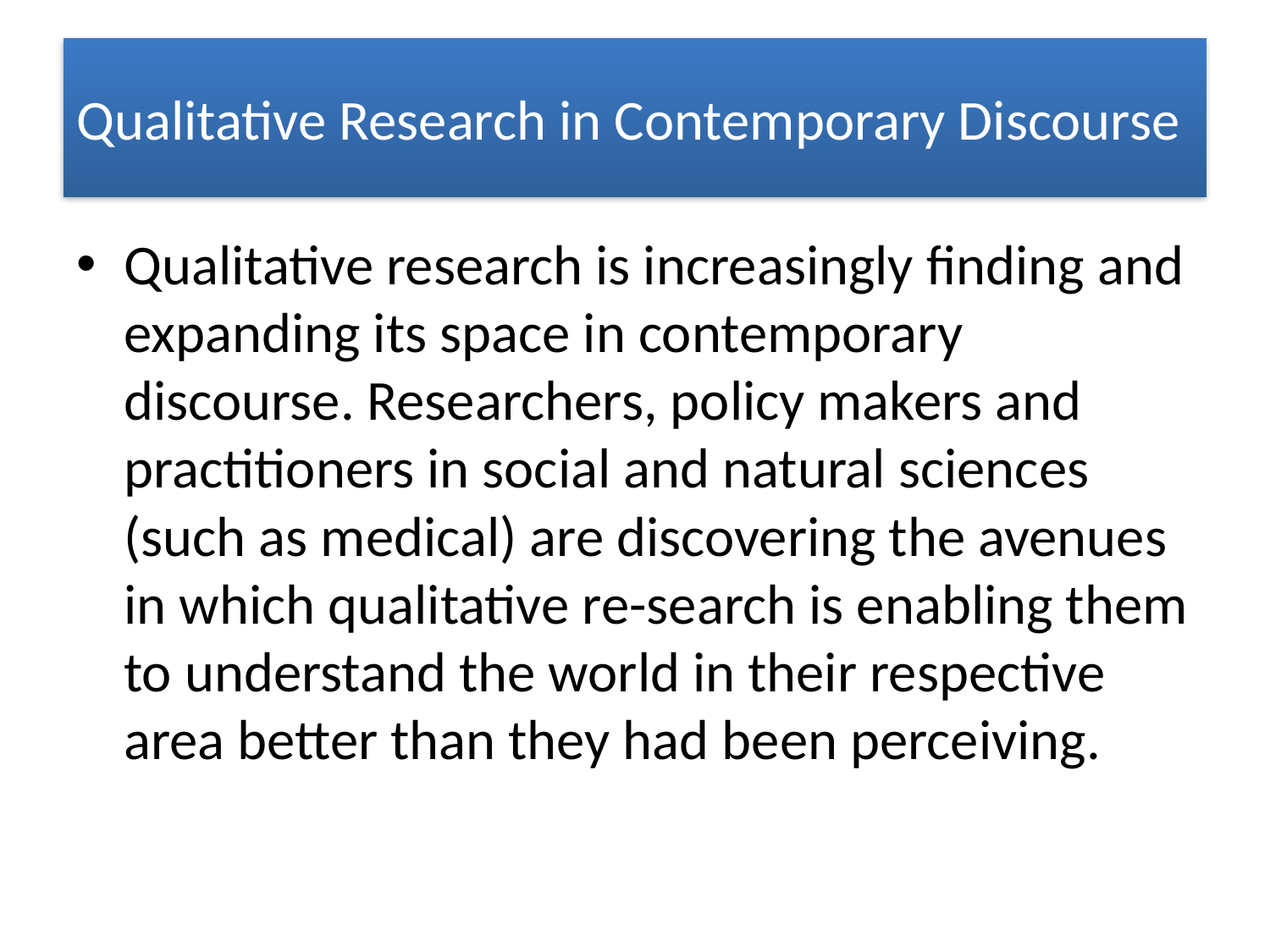

# Qualitative Research in Contemporary Discourse
Qualitative research is increasingly finding and expanding its space in contemporary discourse. Researchers, policy makers and practitioners in social and natural sciences (such as medical) are discovering the avenues in which qualitative re-search is enabling them to understand the world in their respective area better than they had been perceiving.